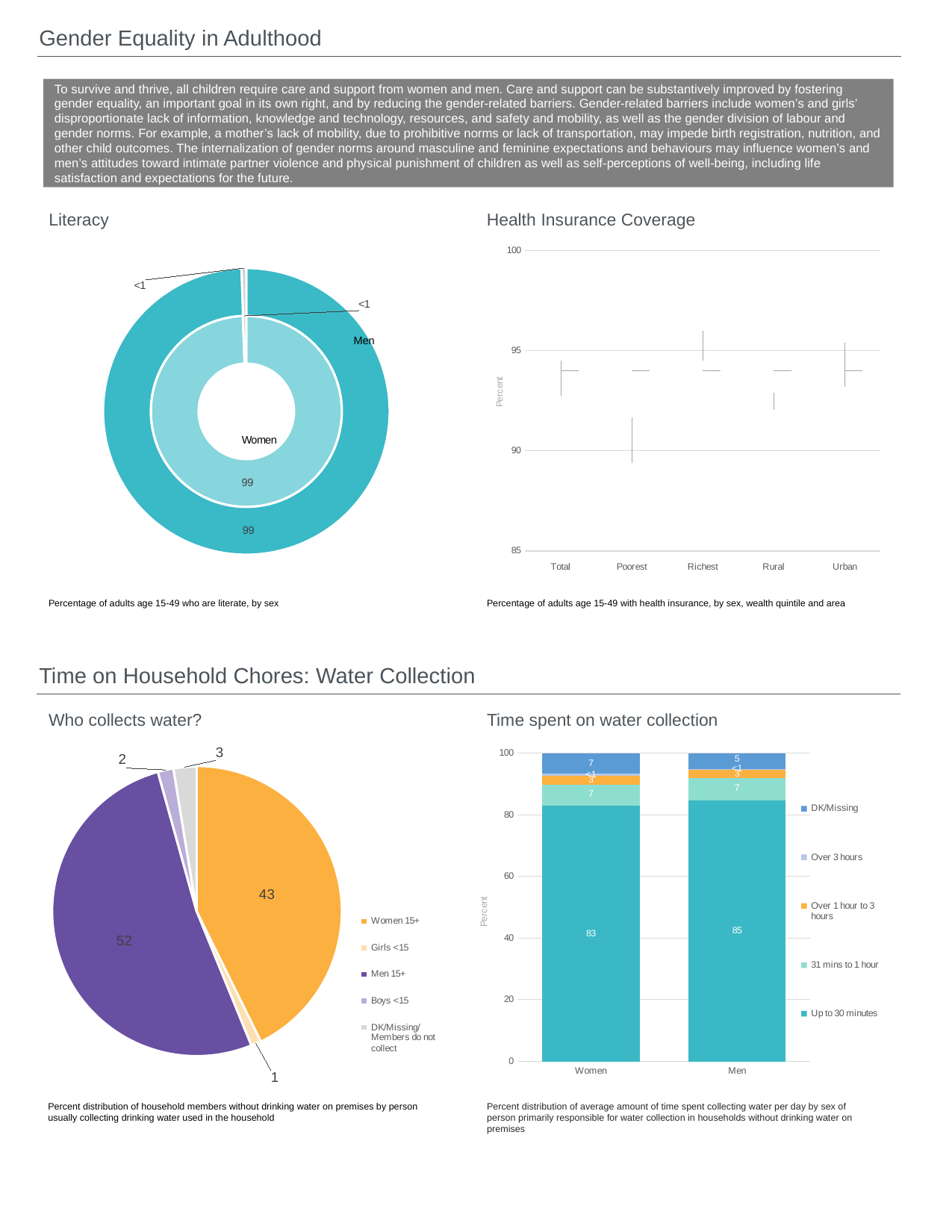

Gender Equality in Adulthood
To survive and thrive, all children require care and support from women and men. Care and support can be substantively improved by fostering gender equality, an important goal in its own right, and by reducing the gender-related barriers. Gender-related barriers include women’s and girls’ disproportionate lack of information, knowledge and technology, resources, and safety and mobility, as well as the gender division of labour and gender norms. For example, a mother’s lack of mobility, due to prohibitive norms or lack of transportation, may impede birth registration, nutrition, and other child outcomes. The internalization of gender norms around masculine and feminine expectations and behaviours may influence women’s and men’s attitudes toward intimate partner violence and physical punishment of children as well as self-perceptions of well-being, including life satisfaction and expectations for the future.
Literacy
Health Insurance Coverage

### Chart

| Category | Women | Men |
|---|---|---|
| Yes | 99.4238091389494 | 99.4685339807795 |
| No | 0.5761908610506055 | 0.5314660192205025 |
Men

[unsupported chart]

Percentage of adults age 15-49 with health insurance, by sex, wealth quintile and area
Percentage of adults age 15-49 who are literate, by sex
Time on Household Chores: Water Collection
Who collects water?
Time spent on water collection

### Chart

| Category | Column1 |
|---|---|
| Women 15+ | 42.69538279698972 |
| Girls <15 | 1.1372989461528809 |
| Men 15+ | 51.83883562378784 |
| Boys <15 | 1.7552165900700234 |
| DK/Missing/Members do not collect | 2.5732660429994283 |

### Chart

| Category | Up to 30 minutes | 31 mins to 1 hour | Over 1 hour to 3 hours | Over 3 hours | DK/Missing |
|---|---|---|---|---|---|
| Women | 82.95354548183441 | 6.818634300595335 | 2.8967515612141654 | 0.7289936238305698 | 6.602075032525481 |
| Men | 84.57722449393759 | 7.268375375242607 | 2.8433251273586264 | 0.25177844310706254 | 5.059296560354102 |
Percent distribution of household members without drinking water on premises by person usually collecting drinking water used in the household
Percent distribution of average amount of time spent collecting water per day by sex of person primarily responsible for water collection in households without drinking water on premises